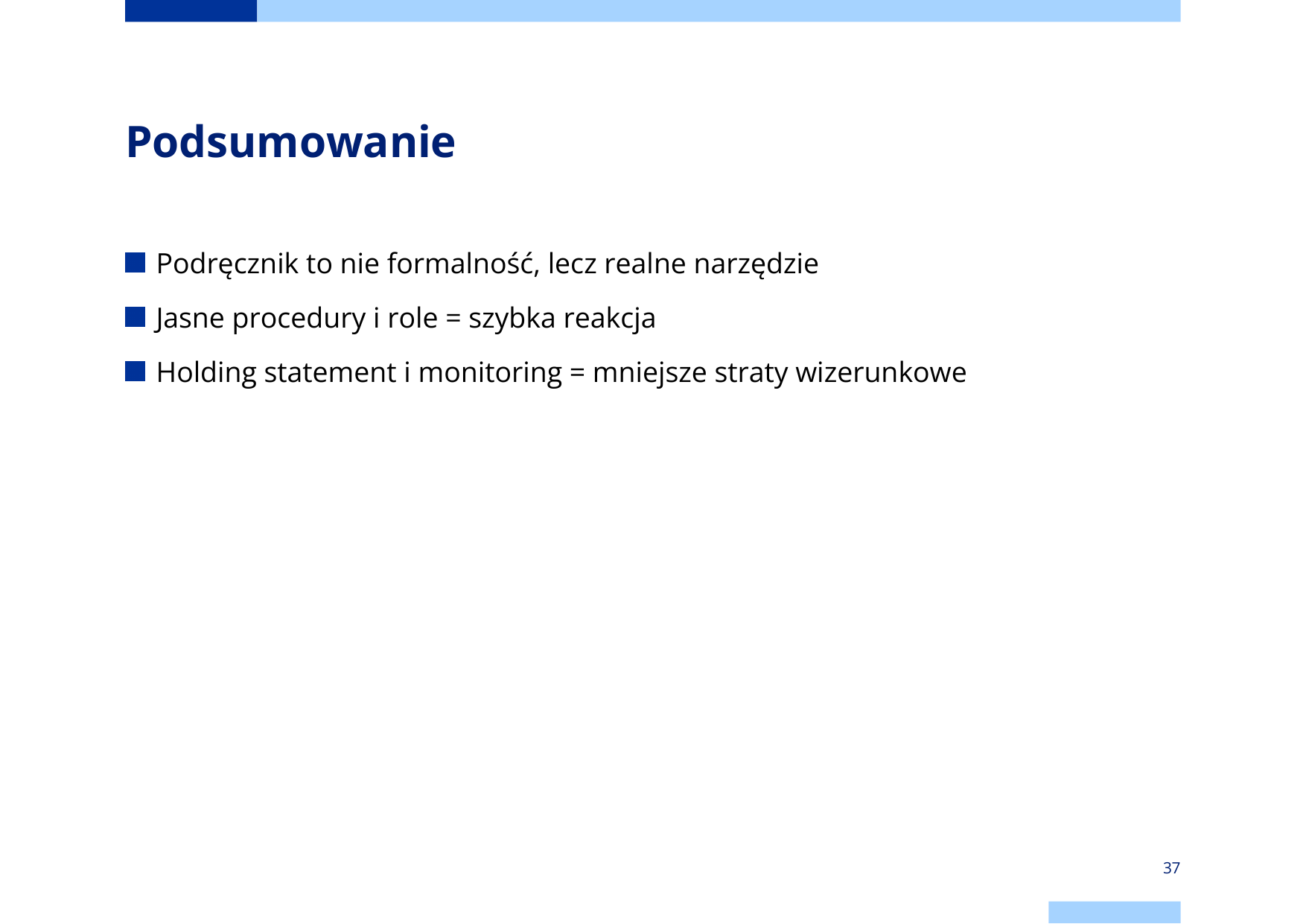

# Podsumowanie
Podręcznik to nie formalność, lecz realne narzędzie
Jasne procedury i role = szybka reakcja
Holding statement i monitoring = mniejsze straty wizerunkowe
37